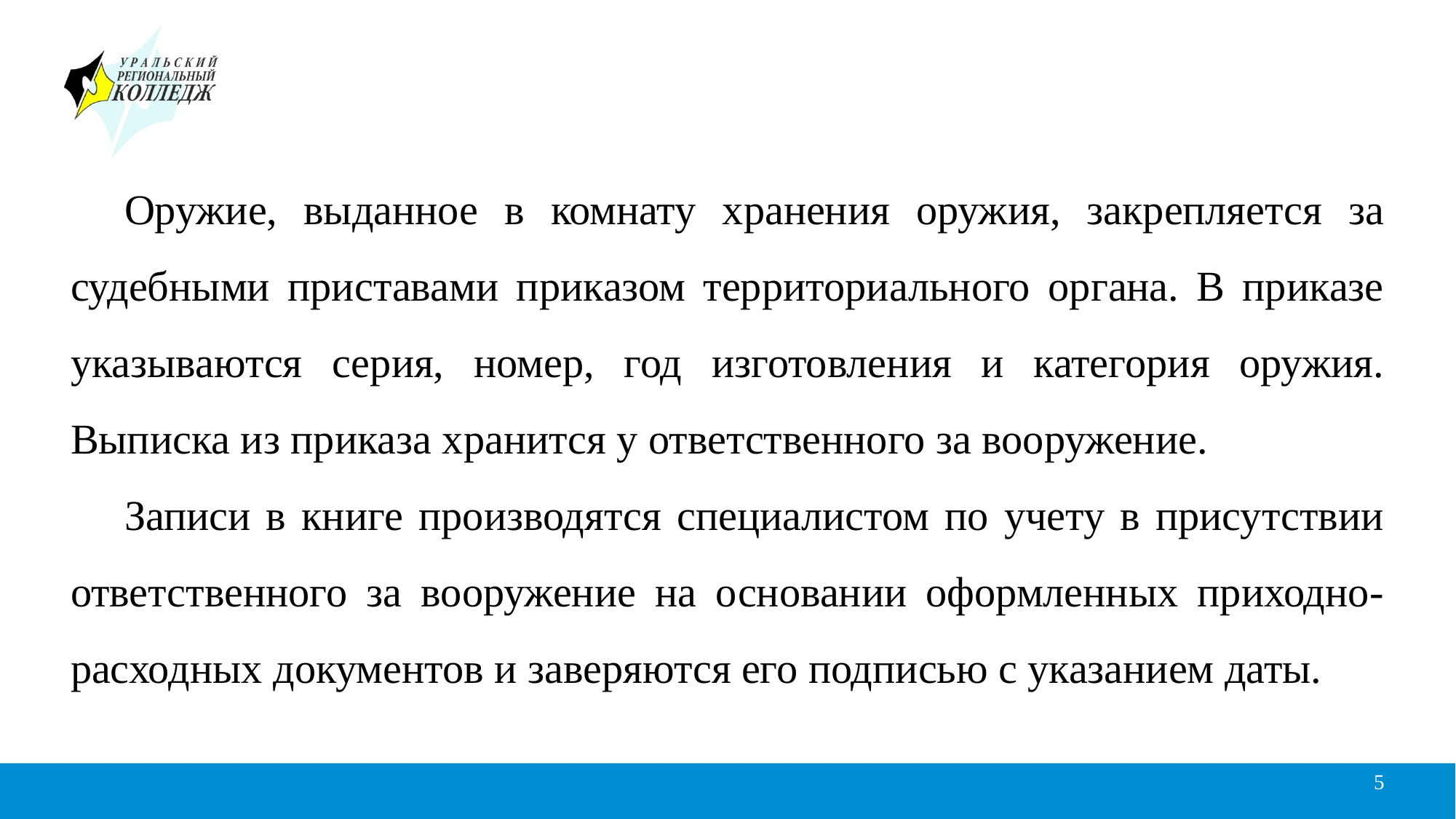

Оружие, выданное в комнату хранения оружия, закрепляется за судебными приставами приказом территориального органа. В приказе указываются серия, номер, год изготовления и категория оружия. Выписка из приказа хранится у ответственного за вооружение.
Записи в книге производятся специалистом по учету в присутствии ответственного за вооружение на основании оформленных приходно-расходных документов и заверяются его подписью с указанием даты.
5